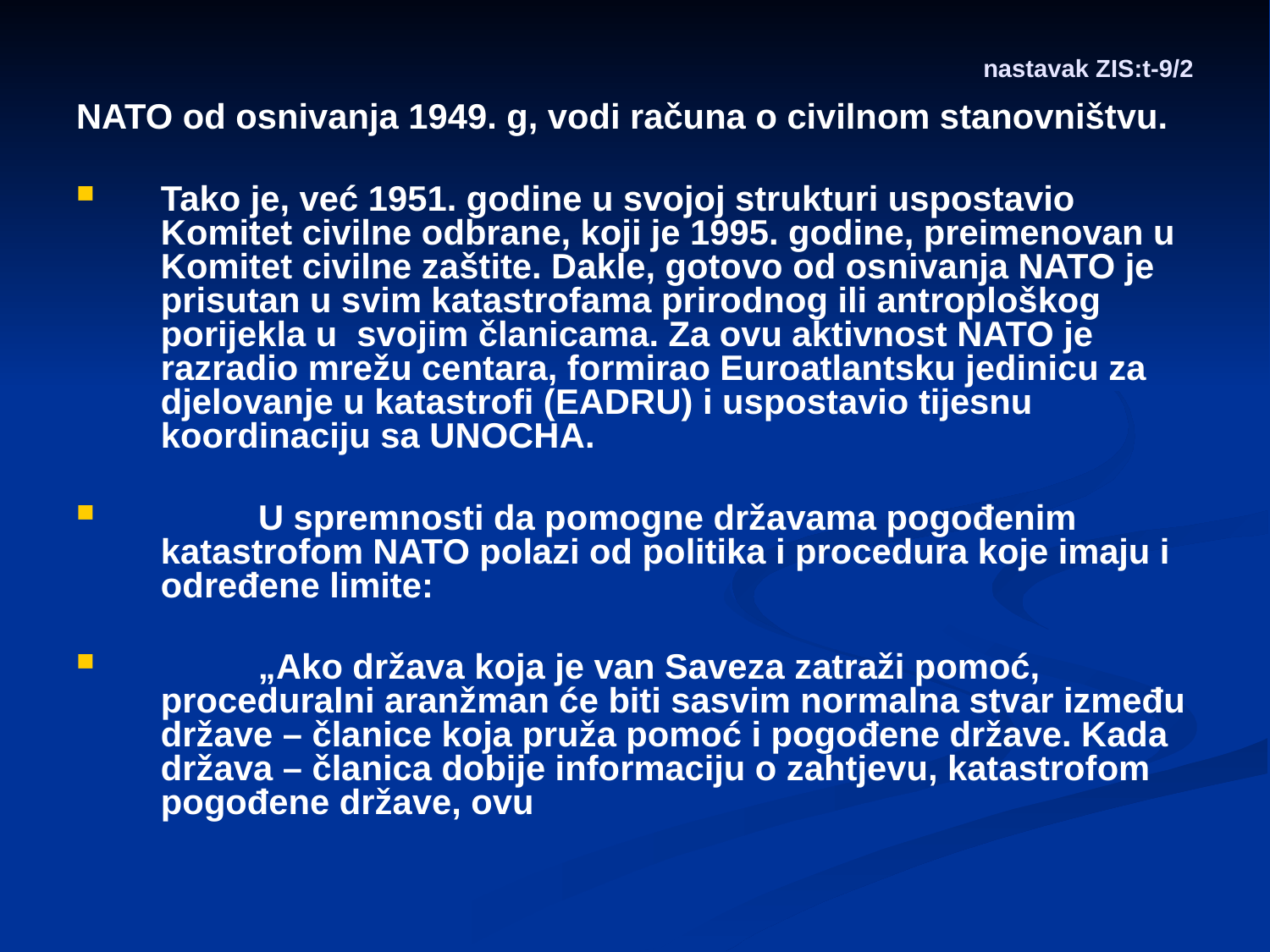

# nastavak ZIS:t-9/2
NATO od osnivanja 1949. g, vodi računa o civilnom stanovništvu.

Tako je, već 1951. godine u svojoj strukturi uspostavio Komitet civilne odbrane, koji je 1995. godine, preimenovan u Komitet civilne zaštite. Dakle, gotovo od osnivanja NATO je prisutan u svim katastrofama prirodnog ili antroploškog porijekla u  svojim članicama. Za ovu aktivnost NATO je razradio mrežu centara, formirao Euroatlantsku jedinicu za djelovanje u katastrofi (EADRU) i uspostavio tijesnu koordinaciju sa UNOCHA.

          U spremnosti da pomogne državama pogođenim katastrofom NATO polazi od politika i procedura koje imaju i određene limite:

          „Ako država koja je van Saveza zatraži pomoć, proceduralni aranžman će biti sasvim normalna stvar između države – članice koja pruža pomoć i pogođene države. Kada država – članica dobije informaciju o zahtjevu, katastrofom pogođene države, ovu